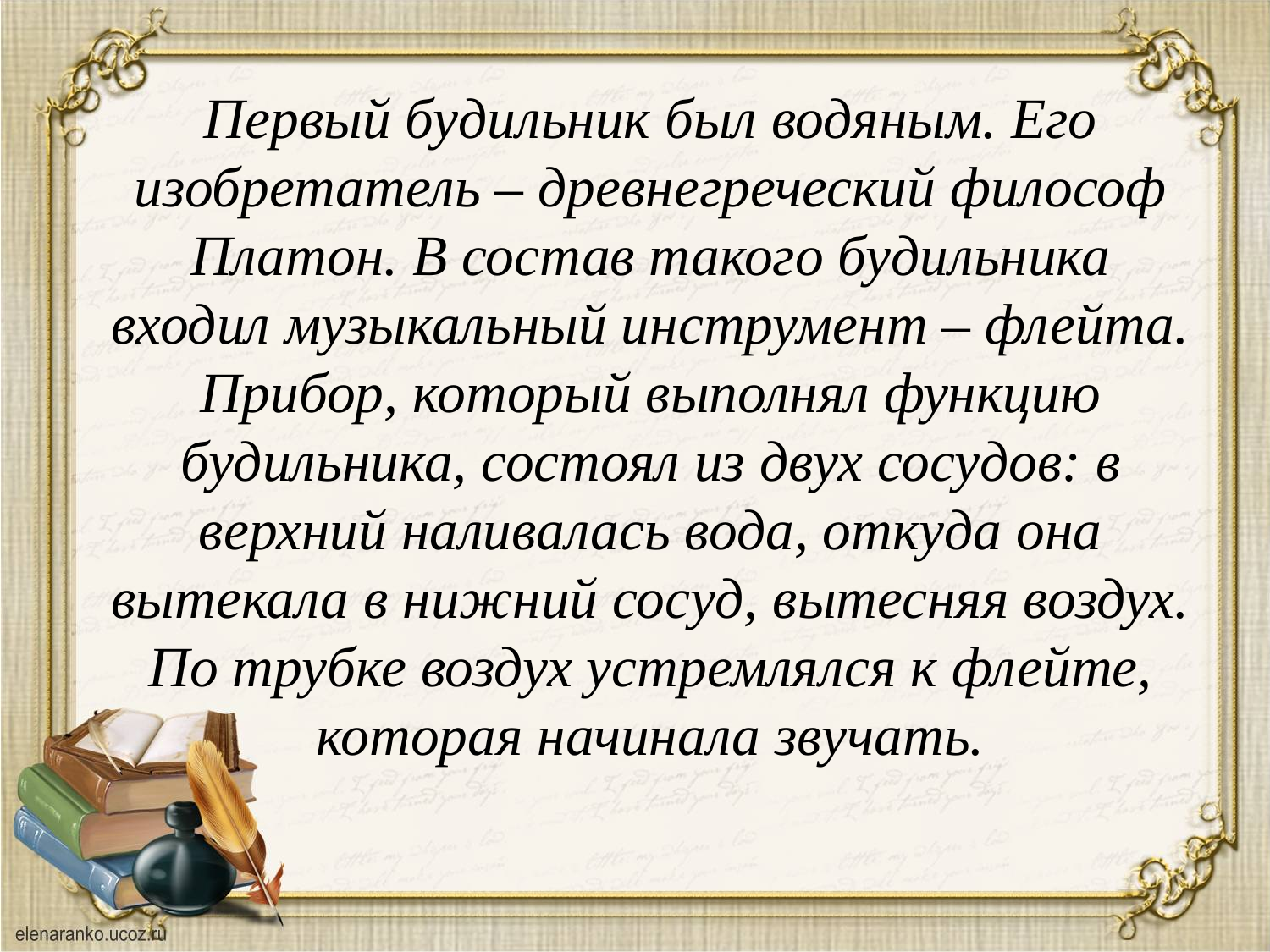

# Первый будильник был водяным. Его изобретатель – древнегреческий философ Платон. В состав такого будильника входил музыкальный инструмент – флейта. Прибор, который выполнял функцию будильника, состоял из двух сосудов: в верхний наливалась вода, откуда она вытекала в нижний сосуд, вытесняя воздух. По трубке воздух устремлялся к флейте, которая начинала звучать.